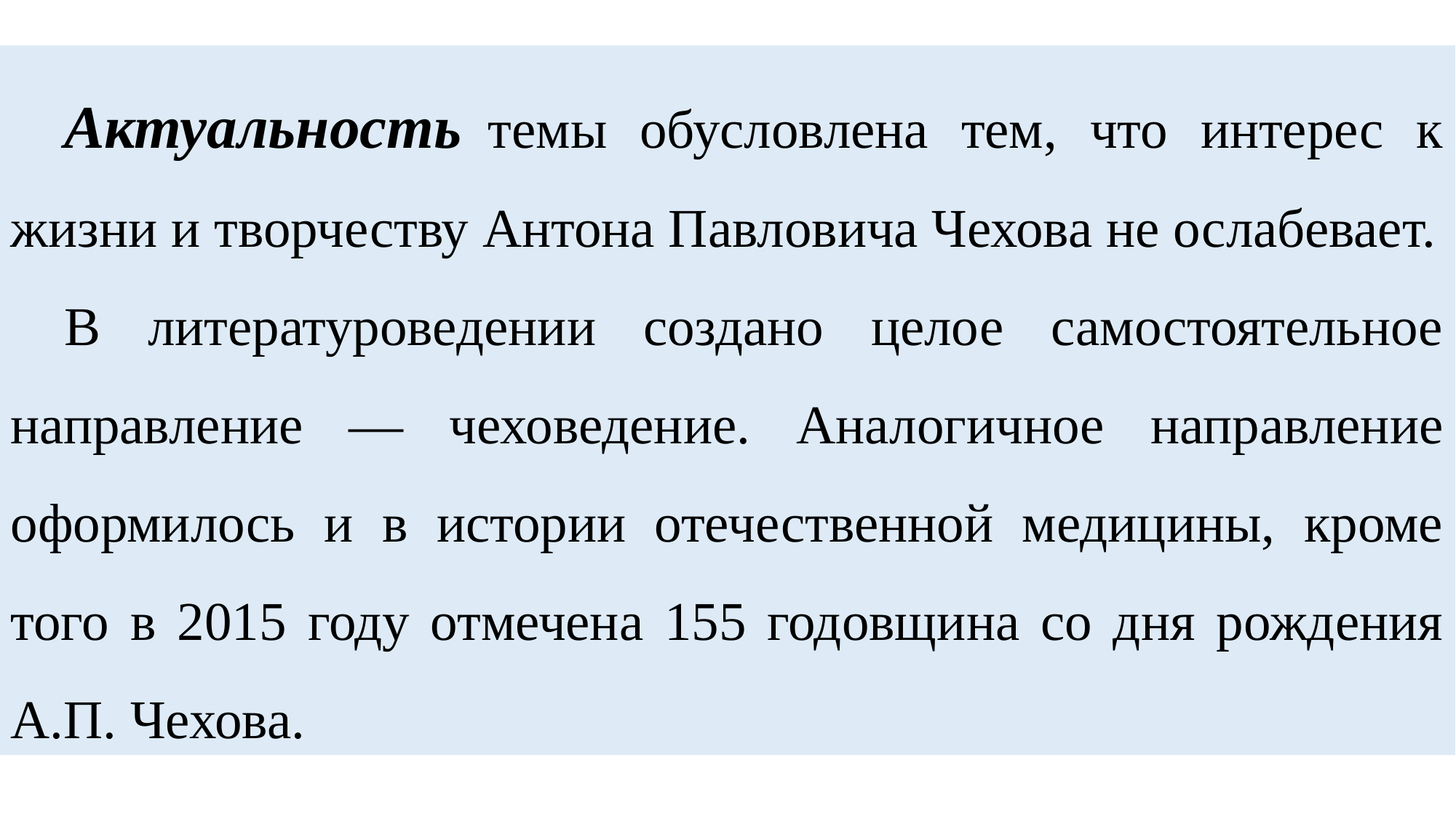

Актуальность темы обусловлена тем, что интерес к жизни и творчеству Антона Павловича Чехова не ослабевает.
В литературоведении создано целое самостоятельное направление — чеховедение. Аналогичное направление оформилось и в истории отечественной медицины, кроме того в 2015 году отмечена 155 годовщина со дня рождения А.П. Чехова.